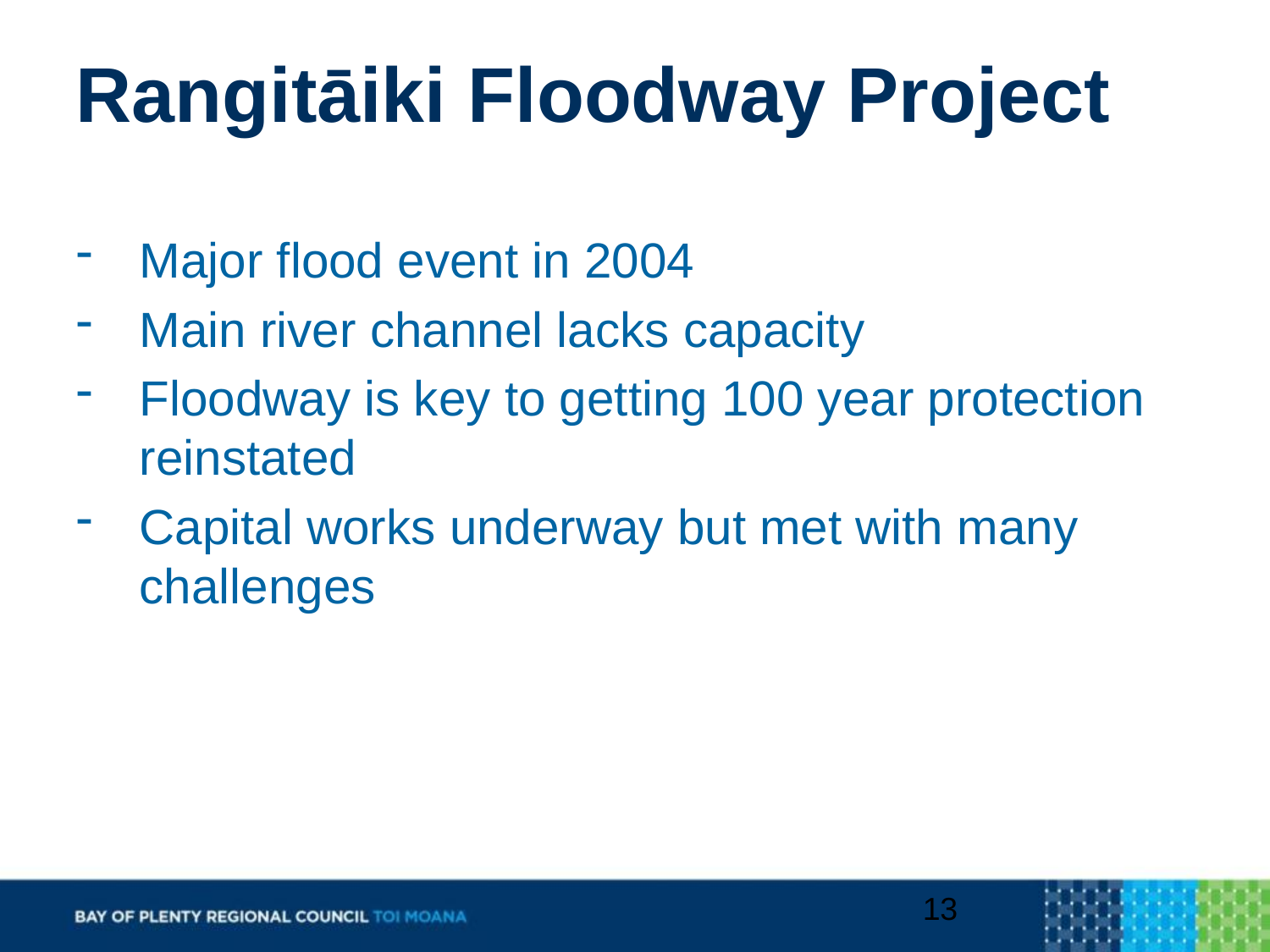

# Rangitāiki Floodway Project
Major flood event in 2004
Main river channel lacks capacity
Floodway is key to getting 100 year protection reinstated
Capital works underway but met with many challenges
13